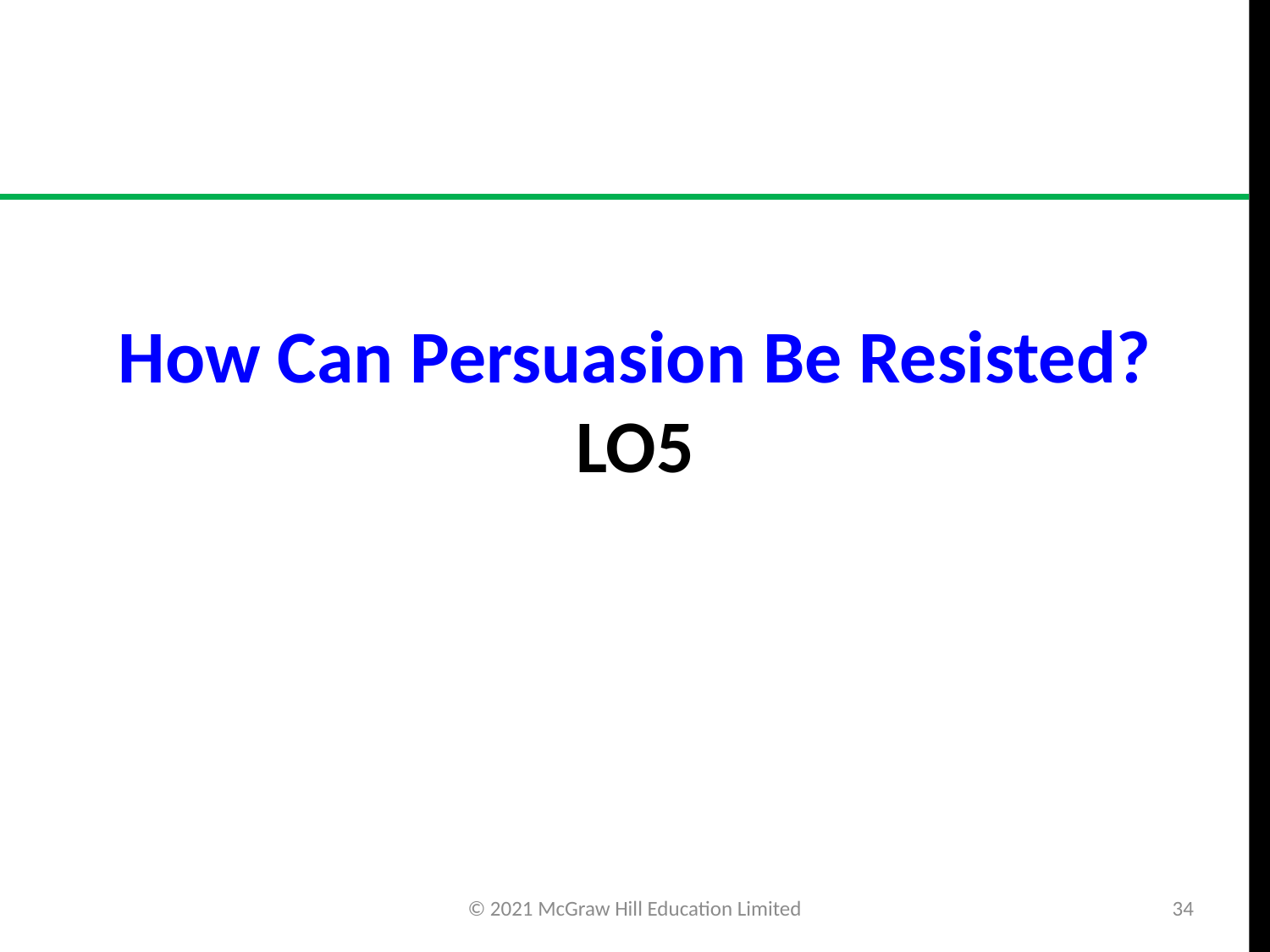

# How Can Persuasion Be Resisted? LO5

© 2021 McGraw Hill Education Limited
34